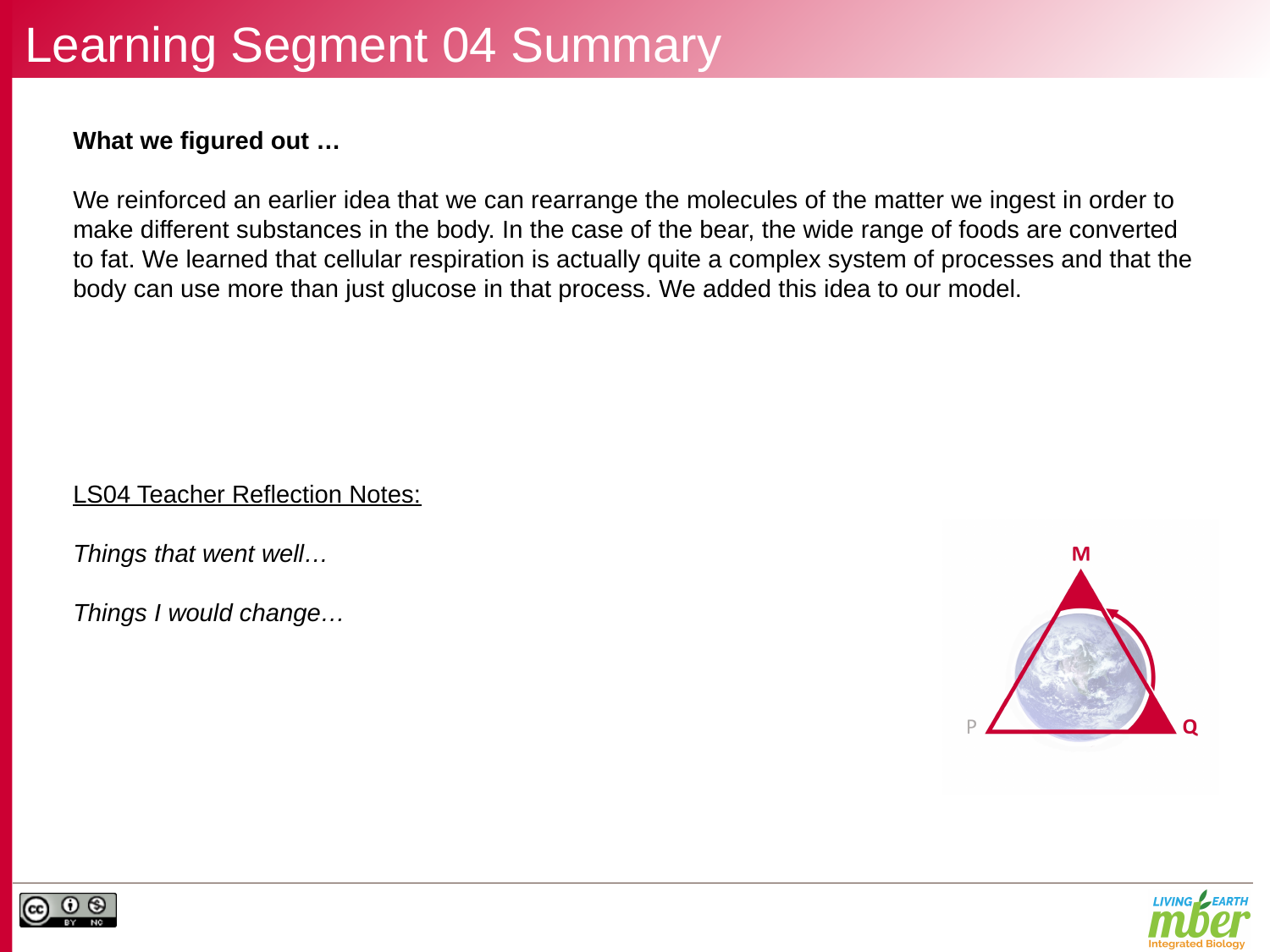

# Learning Segment 04 Summary
What we figured out …

We reinforced an earlier idea that we can rearrange the molecules of the matter we ingest in order to make different substances in the body. In the case of the bear, the wide range of foods are converted to fat. We learned that cellular respiration is actually quite a complex system of processes and that the body can use more than just glucose in that process. We added this idea to our model.

LS04 Teacher Reflection Notes:

Things that went well…

Things I would change…